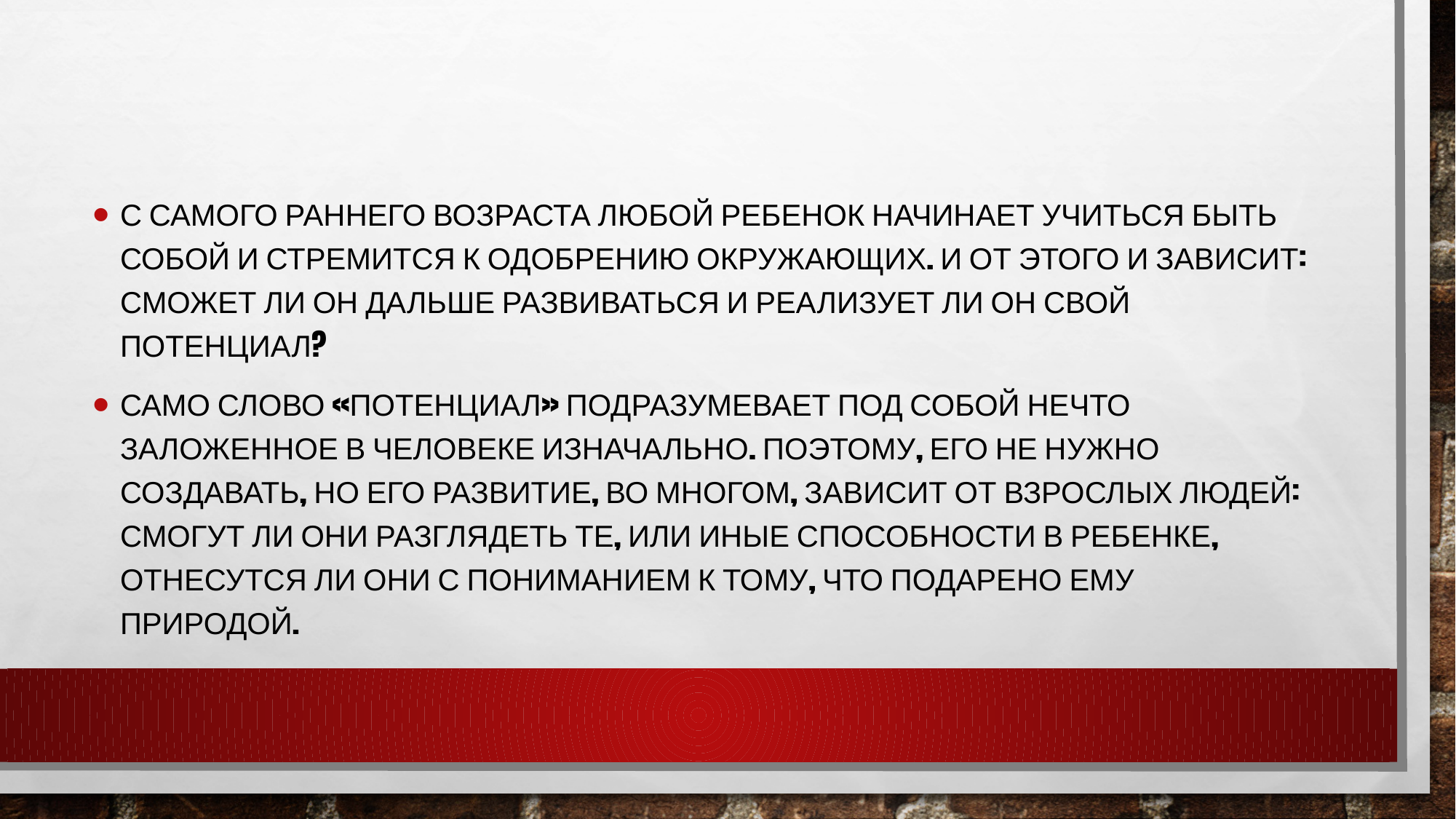

#
С самого раннего возраста любой ребенок начинает учиться быть собой и стремится к одобрению окружающих. И от этого и зависит: сможет ли он дальше развиваться и реализует ли он свой потенциал?
Само слово «потенциал» подразумевает под собой нечто заложенное в человеке изначально. Поэтому, его не нужно создавать, но его развитие, во многом, зависит от взрослых людей: смогут ли они разглядеть те, или иные способности в ребенке, отнесутся ли они с пониманием к тому, что подарено ему природой.